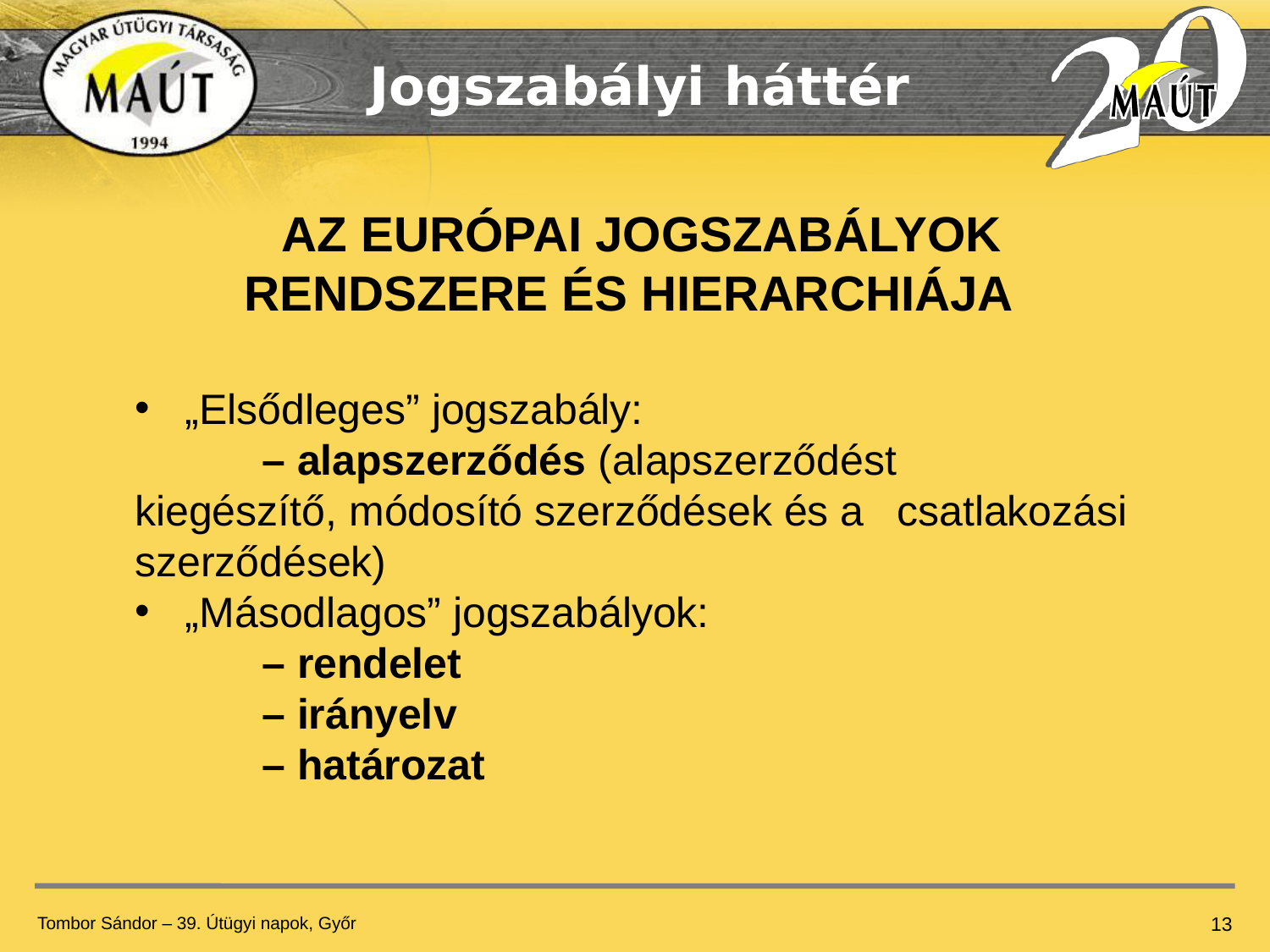

Jogszabályi háttér
 AZ EURÓPAI JOGSZABÁLYOK RENDSZERE ÉS HIERARCHIÁJA
„Elsődleges” jogszabály:
	– alapszerződés (alapszerződést 	kiegészítő, módosító szerződések és a 	csatlakozási szerződések)
„Másodlagos” jogszabályok:
	– rendelet
	– irányelv
	– határozat